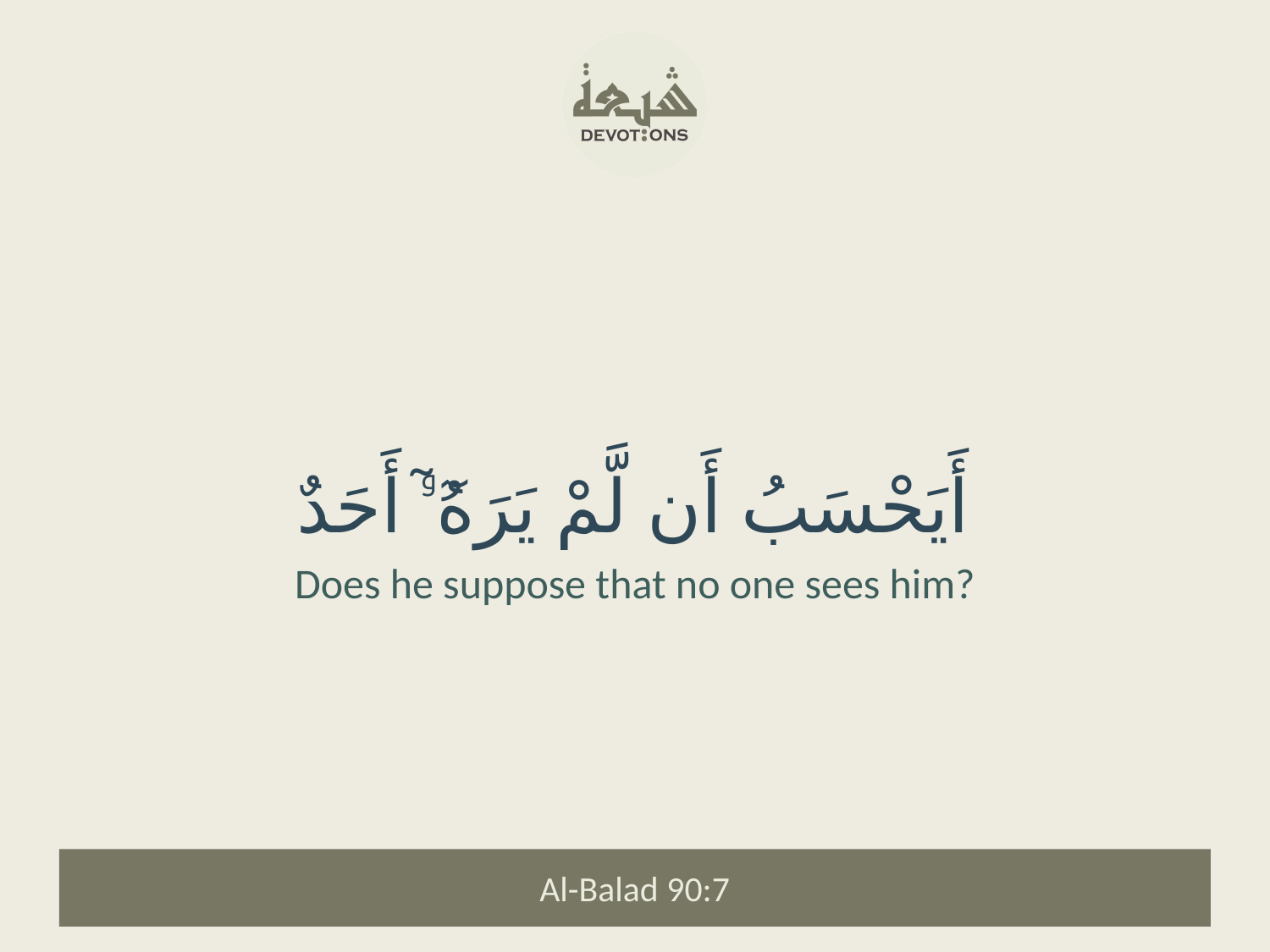

أَيَحْسَبُ أَن لَّمْ يَرَهُۥٓ أَحَدٌ
Does he suppose that no one sees him?
Al-Balad 90:7